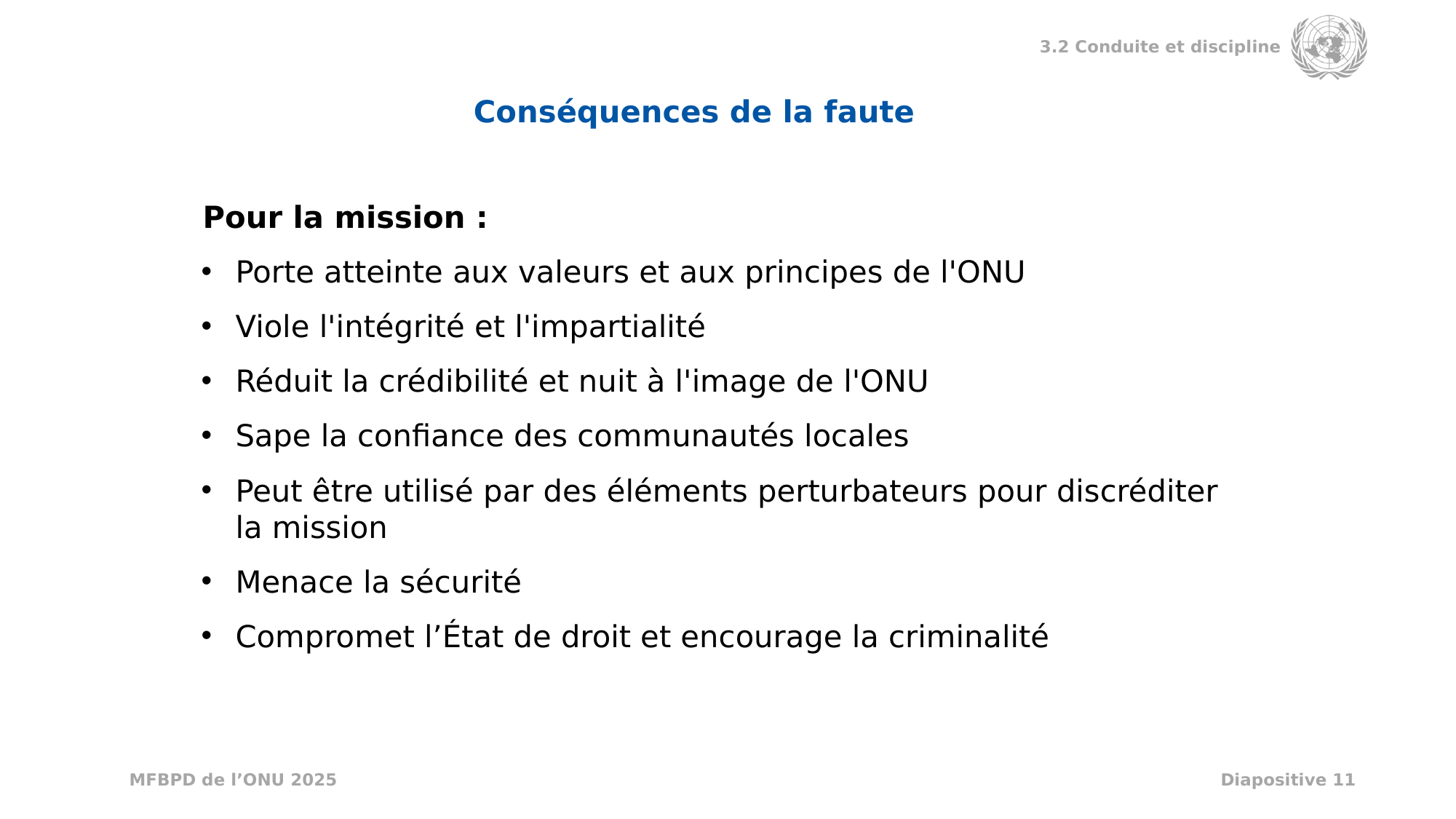

Conséquences de la faute
Pour la mission :
Porte atteinte aux valeurs et aux principes de l'ONU
Viole l'intégrité et l'impartialité
Réduit la crédibilité et nuit à l'image de l'ONU
Sape la confiance des communautés locales
Peut être utilisé par des éléments perturbateurs pour discréditer la mission
Menace la sécurité
Compromet l’État de droit et encourage la criminalité